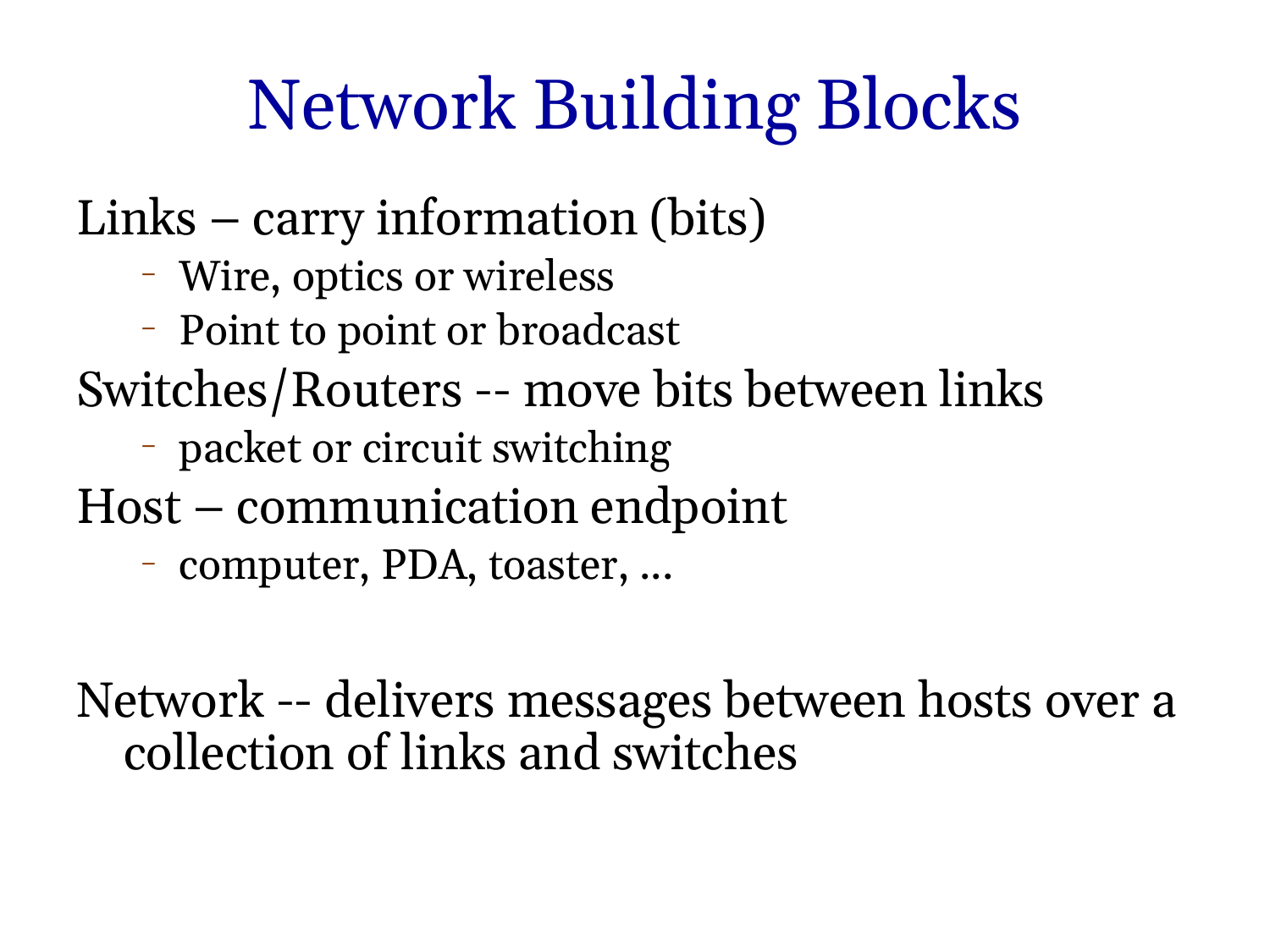

# Network Building Blocks
Links – carry information (bits)
Wire, optics or wireless
Point to point or broadcast
Switches/Routers -- move bits between links
packet or circuit switching
Host – communication endpoint
computer, PDA, toaster, ...

Network -- delivers messages between hosts over a collection of links and switches